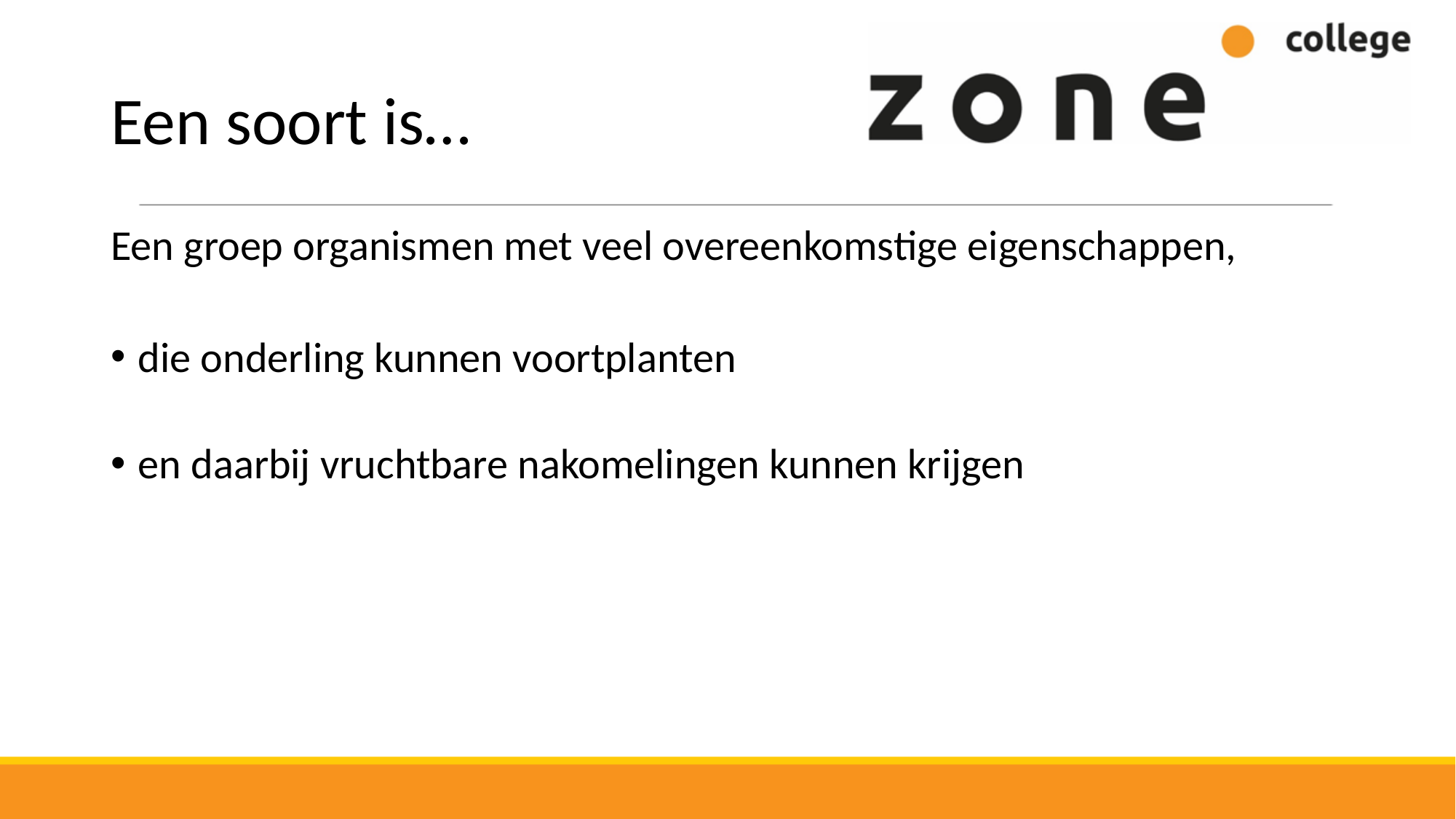

# Een soort is…
Een groep organismen met veel overeenkomstige eigenschappen,
die onderling kunnen voortplanten
en daarbij vruchtbare nakomelingen kunnen krijgen